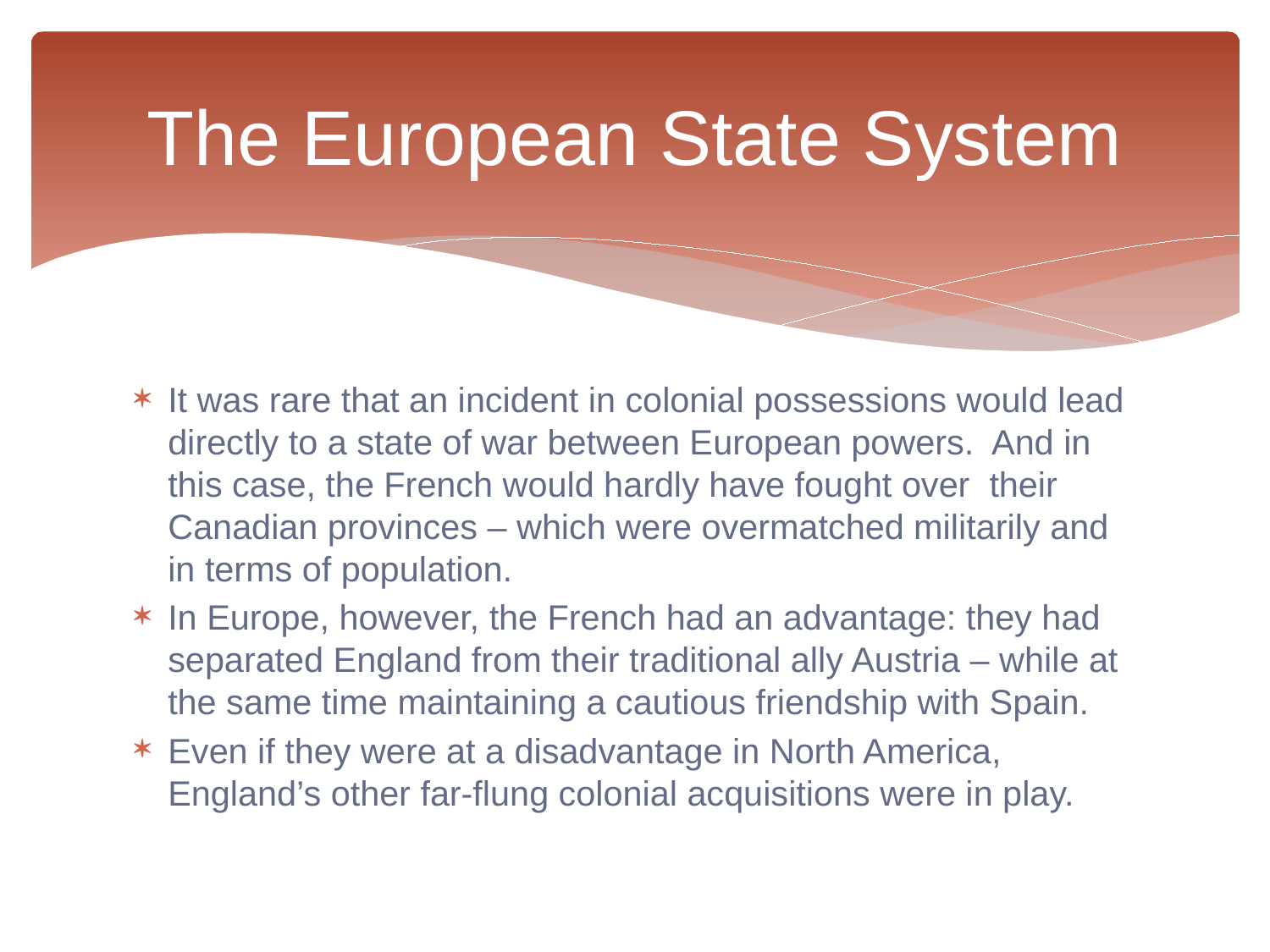

# The European State System
It was rare that an incident in colonial possessions would lead directly to a state of war between European powers.  And in this case, the French would hardly have fought over  their Canadian provinces – which were overmatched militarily and in terms of population.
In Europe, however, the French had an advantage: they had separated England from their traditional ally Austria – while at the same time maintaining a cautious friendship with Spain.
Even if they were at a disadvantage in North America, England’s other far-flung colonial acquisitions were in play.